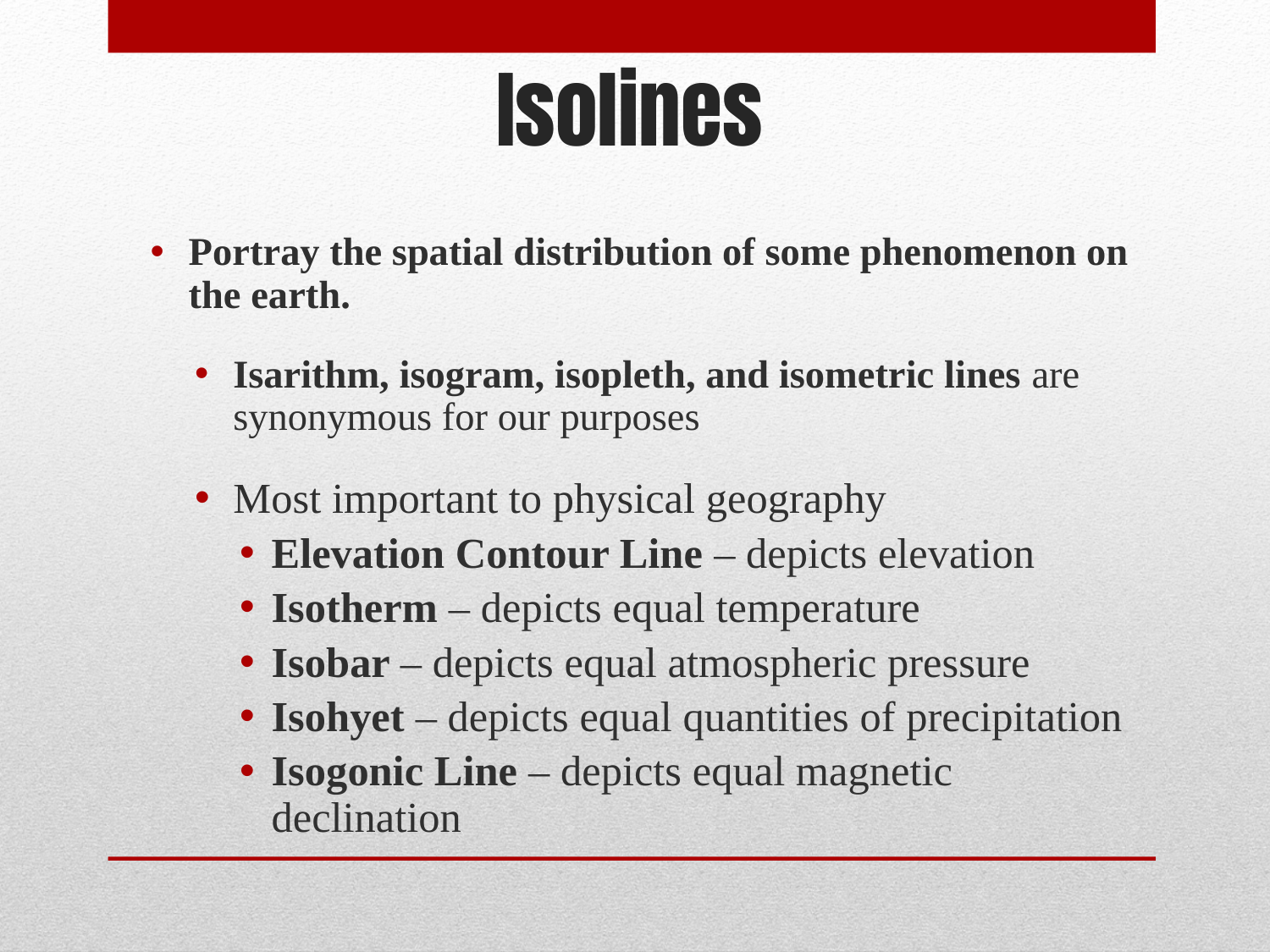

Isolines
Portray the spatial distribution of some phenomenon on the earth.

Isarithm, isogram, isopleth, and isometric lines are synonymous for our purposes

Most important to physical geography
Elevation Contour Line – depicts elevation
Isotherm – depicts equal temperature
Isobar – depicts equal atmospheric pressure
Isohyet – depicts equal quantities of precipitation
Isogonic Line – depicts equal magnetic declination